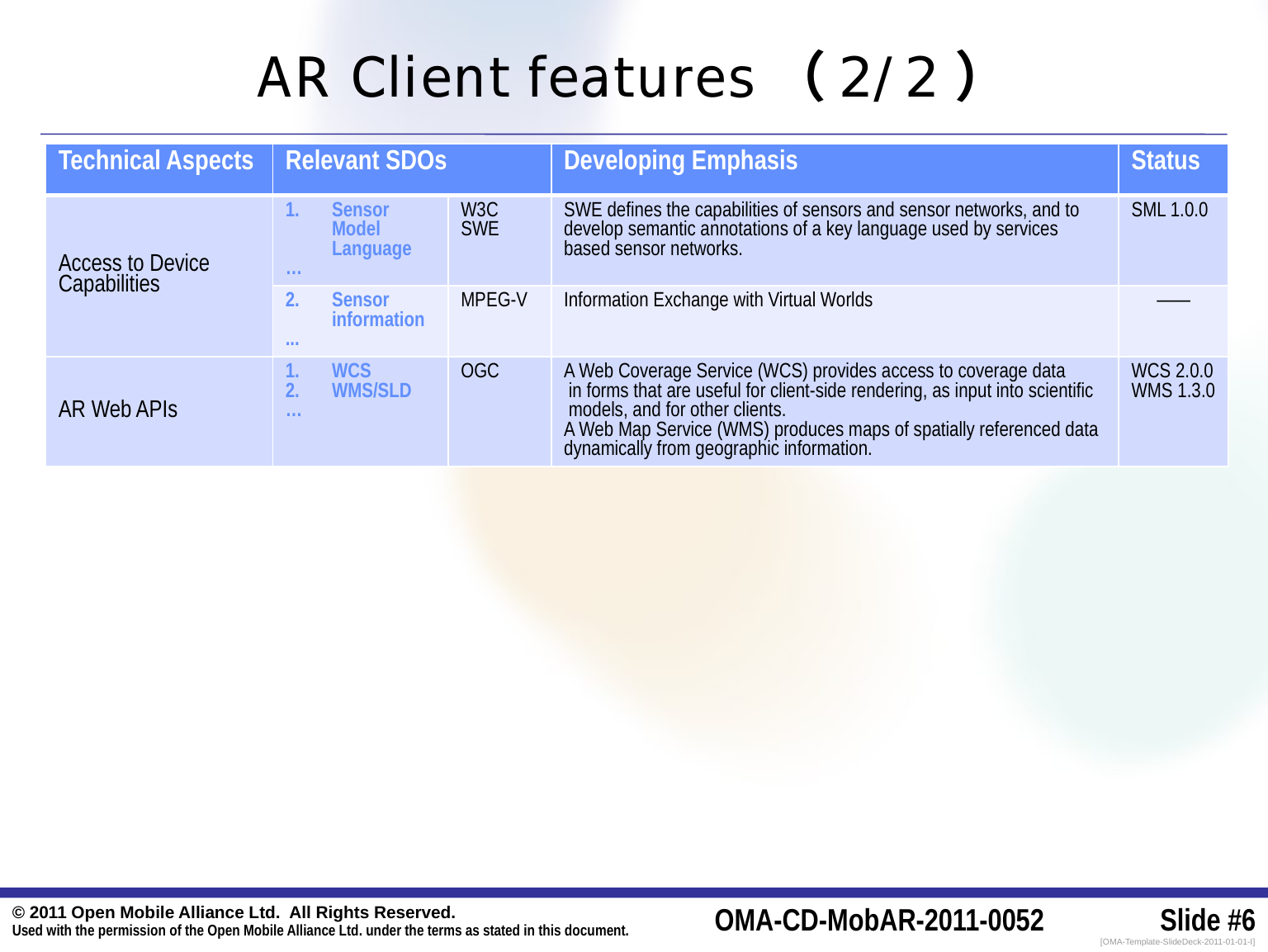

# AR Client features（2/2）
| Technical Aspects | Relevant SDOs |  | Developing Emphasis | Status |
| --- | --- | --- | --- | --- |
| Access to Device Capabilities | Sensor Model Language … | W3C SWE | SWE defines the capabilities of sensors and sensor networks, and to develop semantic annotations of a key language used by services based sensor networks. | SML 1.0.0 |
|  | Sensor information ... | MPEG-V | Information Exchange with Virtual Worlds | —— |
| AR Web APIs | WCS WMS/SLD … | OGC | A Web Coverage Service (WCS) provides access to coverage data in forms that are useful for client-side rendering, as input into scientific models, and for other clients. A Web Map Service (WMS) produces maps of spatially referenced data dynamically from geographic information. | WCS 2.0.0 WMS 1.3.0 |